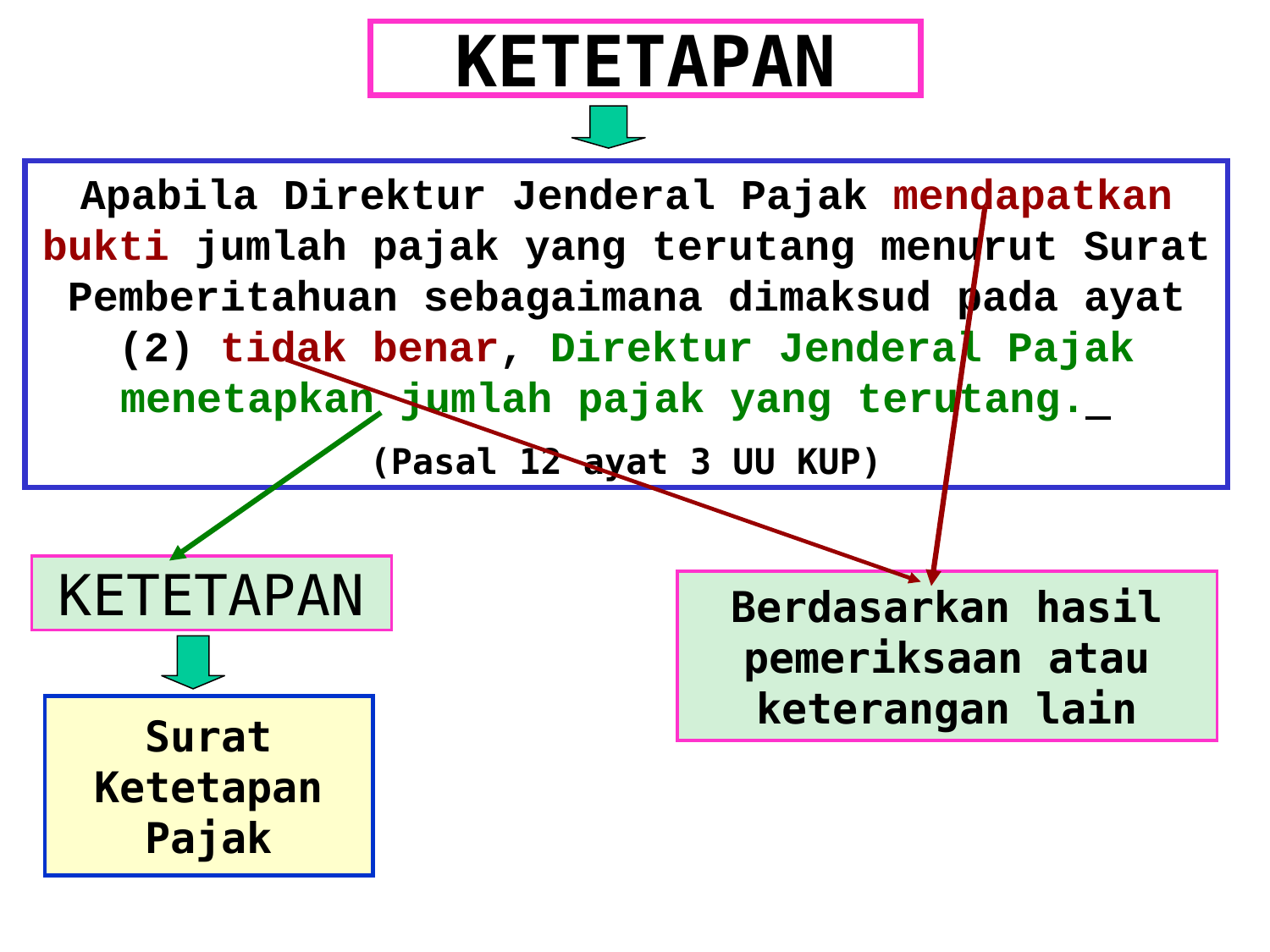

# KETETAPAN

Apabila Direktur Jenderal Pajak mendapatkan bukti jumlah pajak yang terutang menurut Surat Pemberitahuan sebagaimana dimaksud pada ayat (2) tidak benar, Direktur Jenderal Pajak menetapkan jumlah pajak yang terutang.
(Pasal 12 ayat 3 UU KUP)

KETETAPAN
Berdasarkan hasil pemeriksaan atau keterangan lain

Surat Ketetapan Pajak